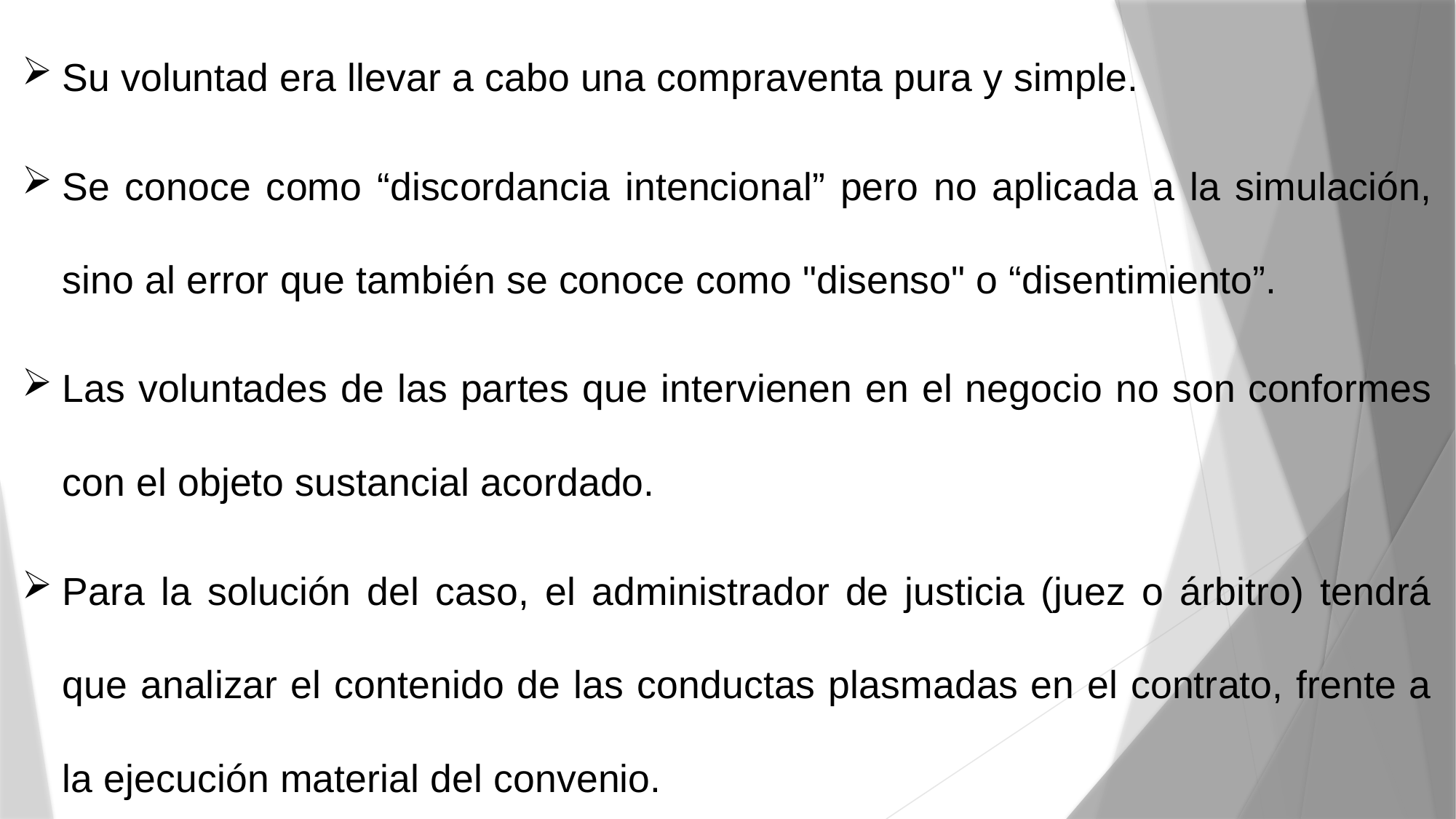

Su voluntad era llevar a cabo una compraventa pura y simple.
Se conoce como “discordancia intencional” pero no aplicada a la simulación, sino al error que también se conoce como "disenso" o “disentimiento”.
Las voluntades de las partes que intervienen en el negocio no son conformes con el objeto sustancial acordado.
Para la solución del caso, el administrador de justicia (juez o árbitro) tendrá que analizar el contenido de las conductas plasmadas en el contrato, frente a la ejecución material del convenio.